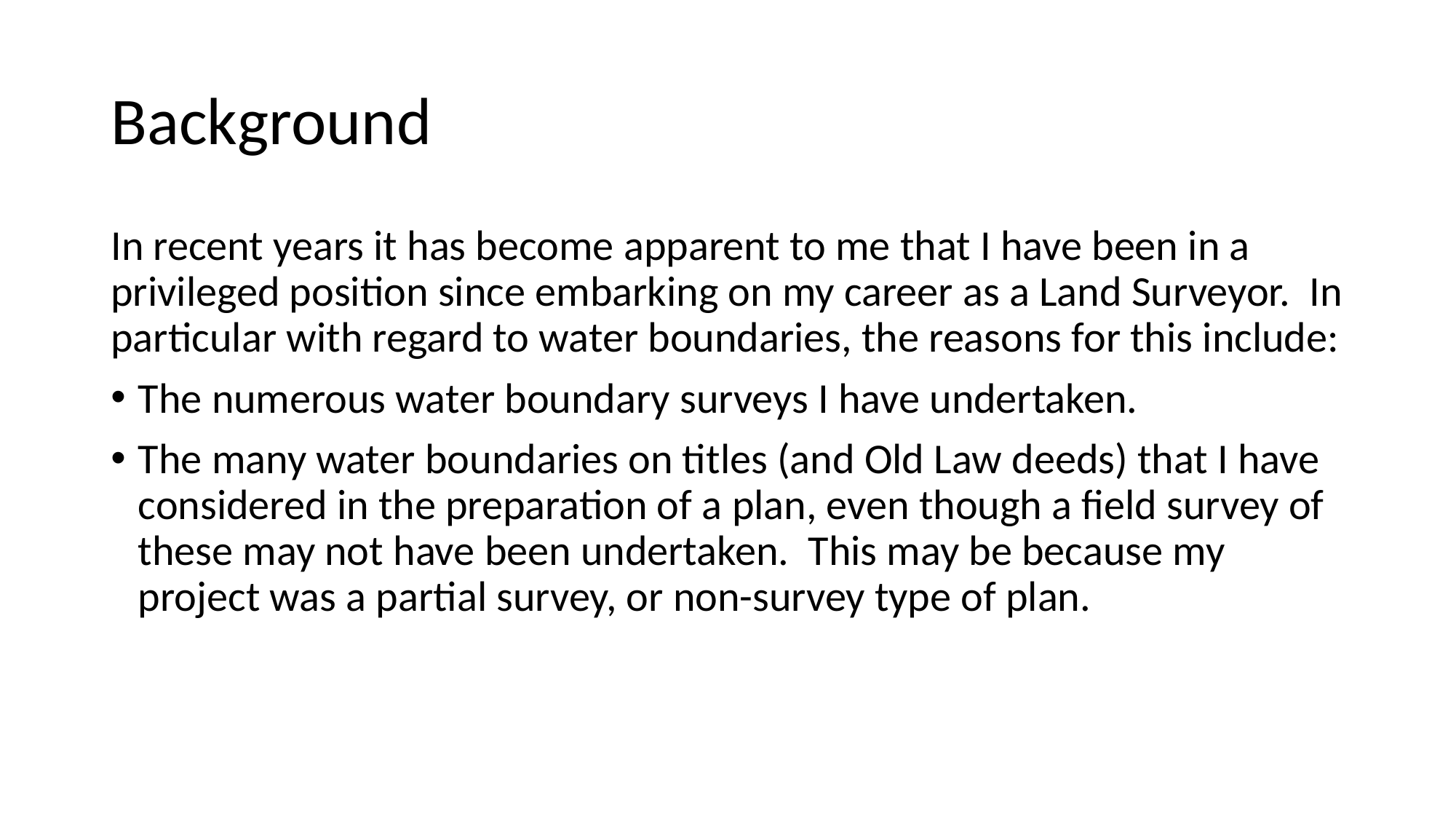

# Background
In recent years it has become apparent to me that I have been in a privileged position since embarking on my career as a Land Surveyor.  In particular with regard to water boundaries, the reasons for this include:
The numerous water boundary surveys I have undertaken.
The many water boundaries on titles (and Old Law deeds) that I have considered in the preparation of a plan, even though a field survey of these may not have been undertaken.  This may be because my project was a partial survey, or non-survey type of plan.